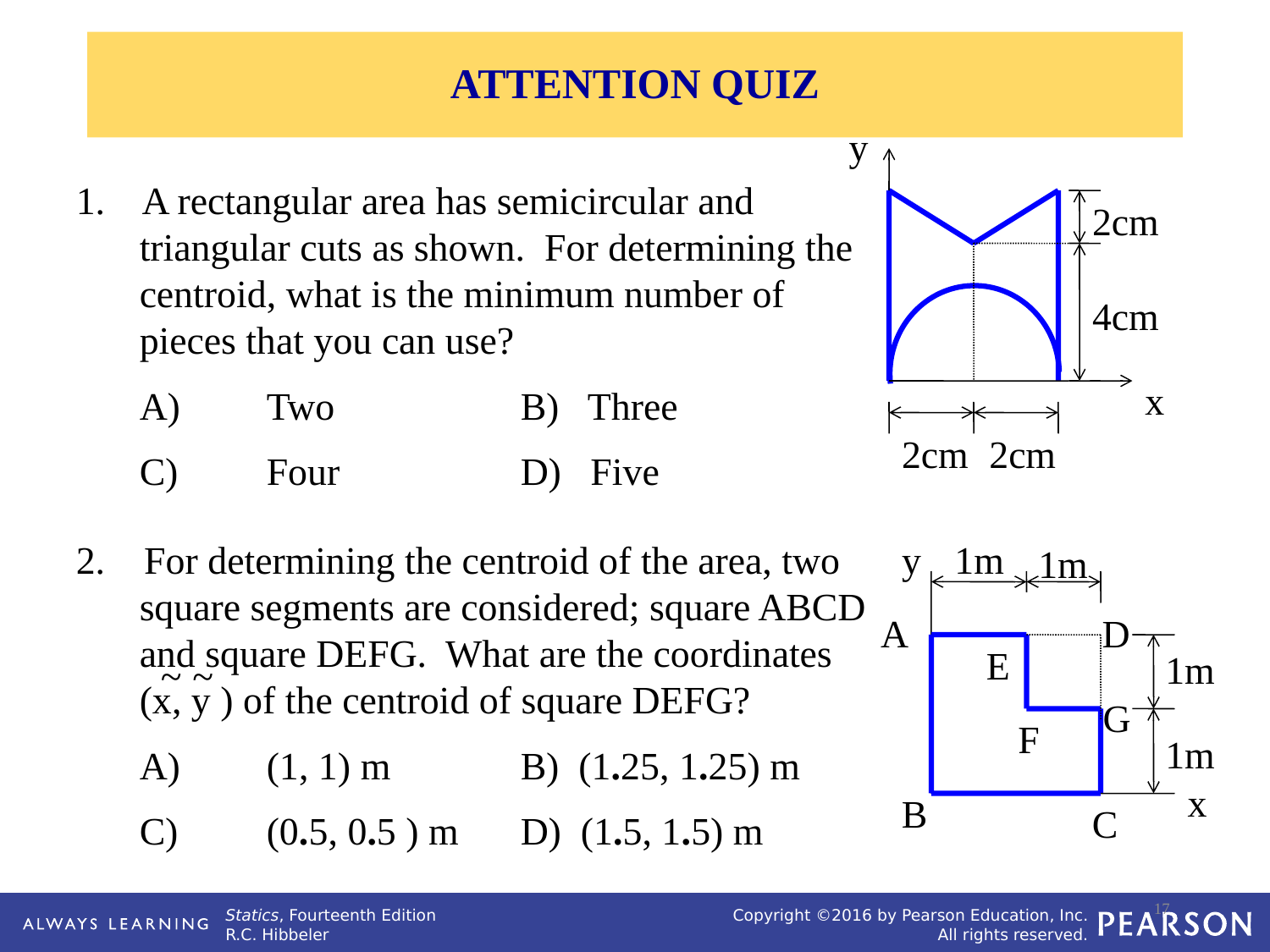

ATTENTION QUIZ
y

2cm

4cm
x

2cm
2cm
1.    A rectangular area has semicircular and triangular cuts as shown.  For determining the centroid, what is the minimum number of pieces that you can use?
	A)	Two		B)   Three
	C)	Four		D)   Five
2.    For determining the centroid of the area, two square segments are considered; square ABCD and square DEFG.  What are the coordinates   (x, y ) of the centroid of square DEFG?
	A)	(1, 1) m     	B)  (1.25, 1.25) m
	C)	(0.5, 0.5 ) m	D)  (1.5, 1.5) m
~
~
y
1m
1m

A
D

E

1m
G
F

1m
x
B

C
17